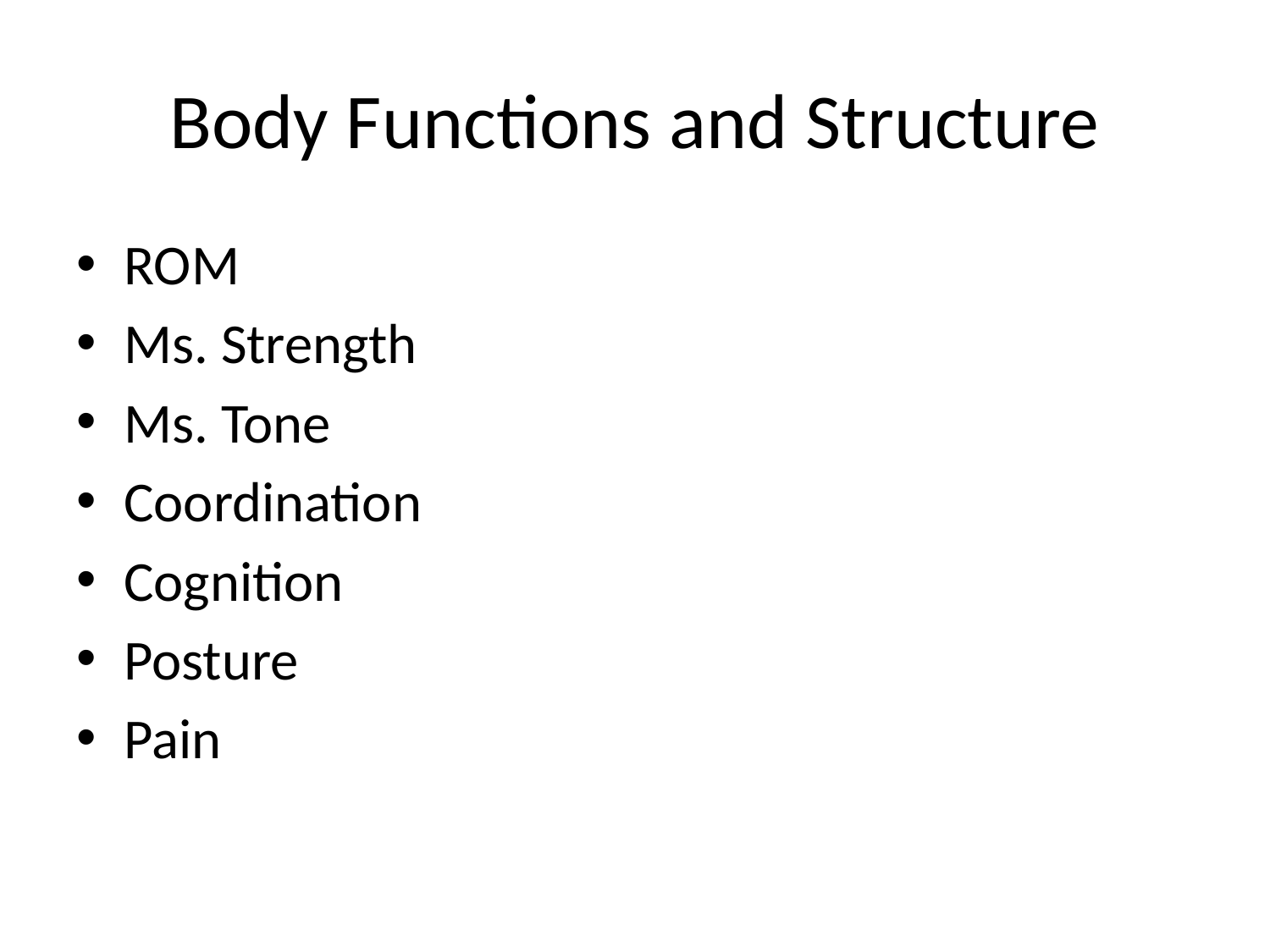

# Body Functions and Structure
ROM
Ms. Strength
Ms. Tone
Coordination
Cognition
Posture
Pain